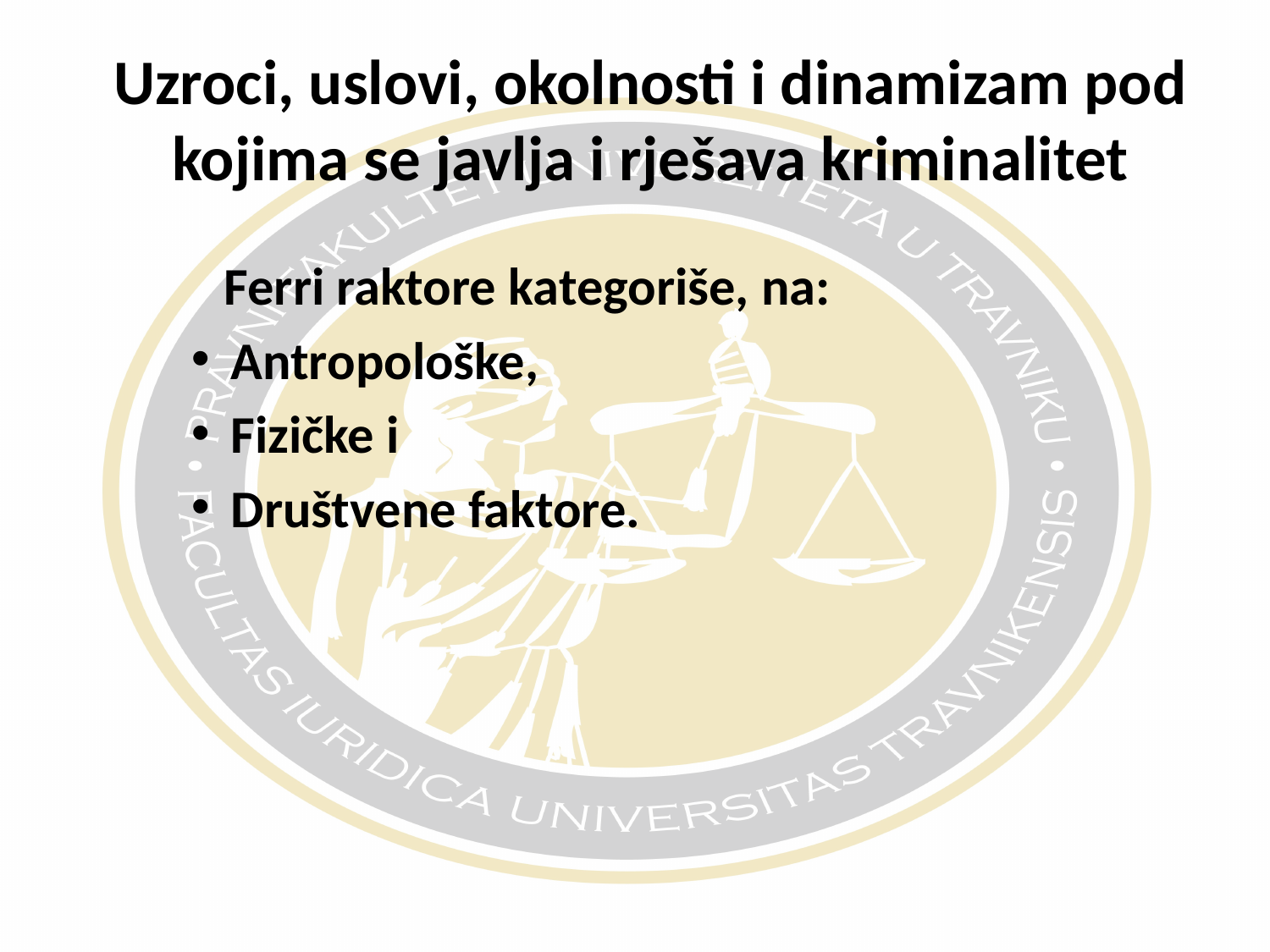

# Uzroci, uslovi, okolnosti i dinamizam pod kojima se javlja i rješava kriminalitet
        Ferri raktore kategoriše, na:
Antropološke,
Fizičke i
Društvene faktore.